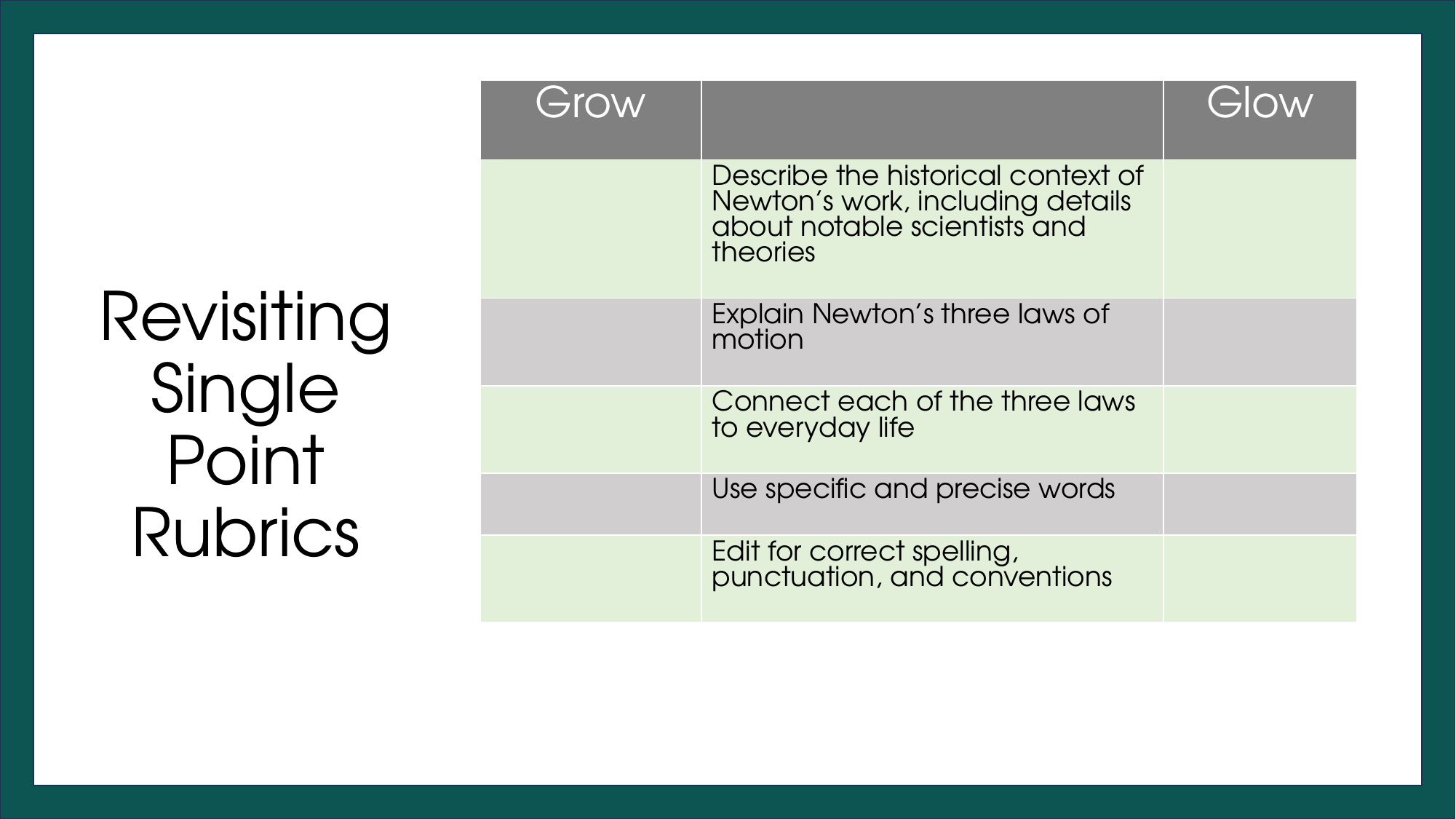

| Grow |  | Glow |
| --- | --- | --- |
|  | Describe the historical context of Newton’s work, including details about notable scientists and theories |  |
|  | Explain Newton’s three laws of motion |  |
|  | Connect each of the three laws to everyday life |  |
|  | Use specific and precise words |  |
|  | Edit for correct spelling, punctuation, and conventions |  |
# Revisiting Single Point Rubrics